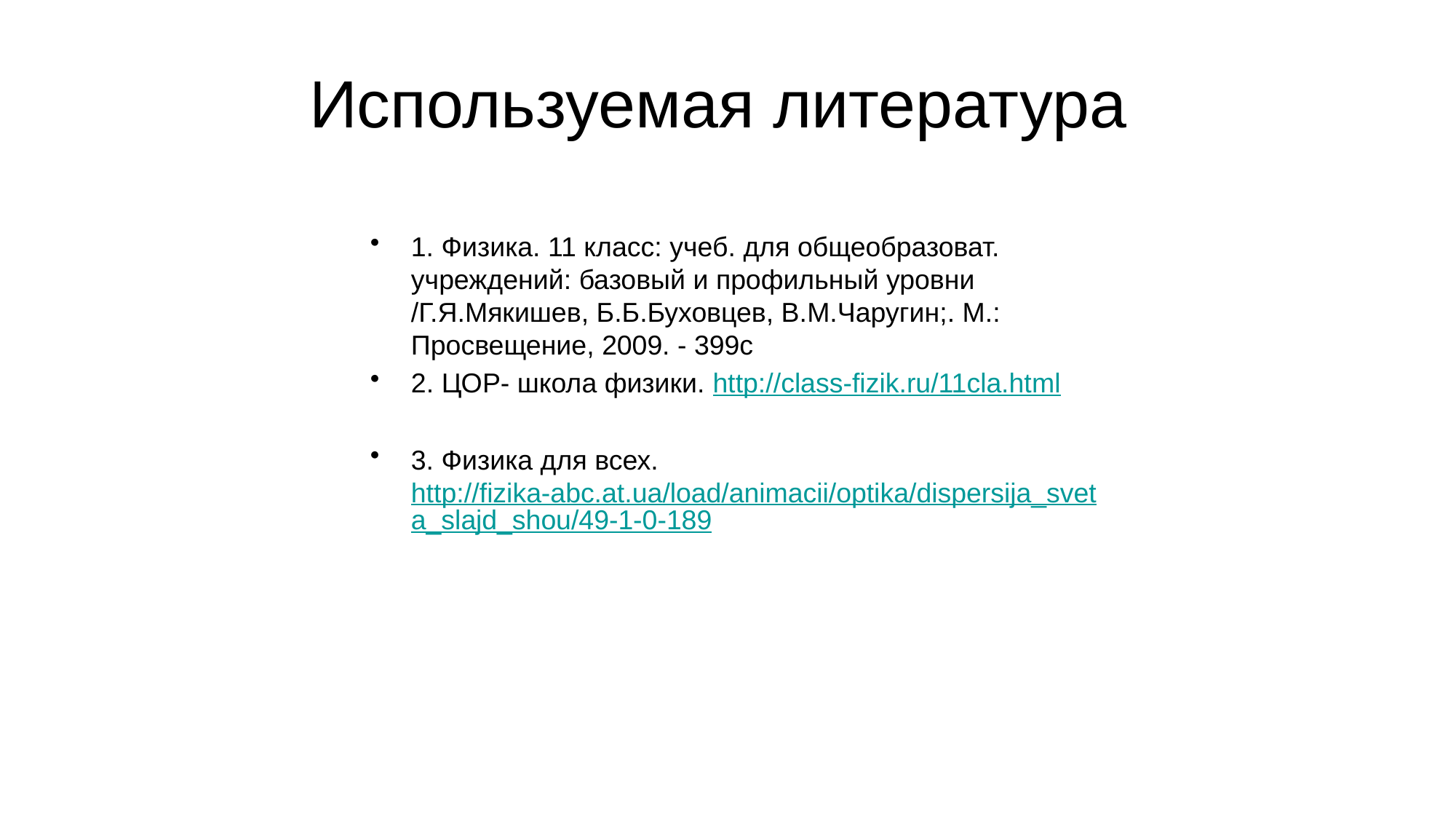

# Используемая литература
1. Физика. 11 класс: учеб. для общеобразоват. учреждений: базовый и профильный уровни /Г.Я.Мякишев, Б.Б.Буховцев, В.М.Чаругин;. М.: Просвещение, 2009. - 399с
2. ЦОР- школа физики. http://class-fizik.ru/11cla.html

3. Физика для всех. http://fizika-abc.at.ua/load/animacii/optika/dispersija_sveta_slajd_shou/49-1-0-189